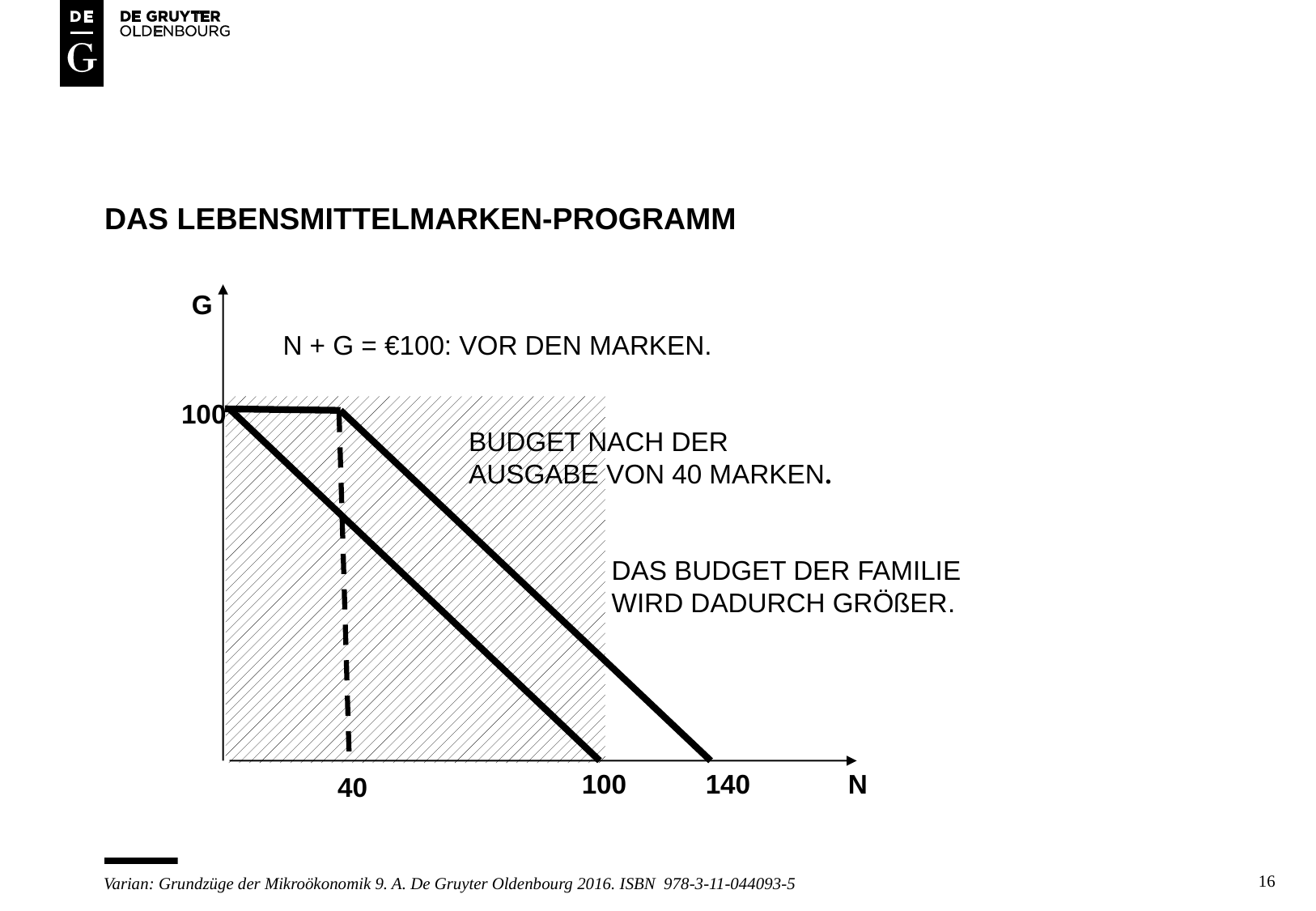

# Das Lebensmittelmarken-Programm
G

N + G = €100: VOR DEN MARKEN.
100

BUDGET NACH DER AUSGABE VON 40 MARKEN.
DAS BUDGET DER FAMILIE
WIRD DADURCH GRÖßER.

140
N
100
40
16
Varian: Grundzüge der Mikroökonomik 9. A. De Gruyter Oldenbourg 2016. ISBN  978-3-11-044093-5